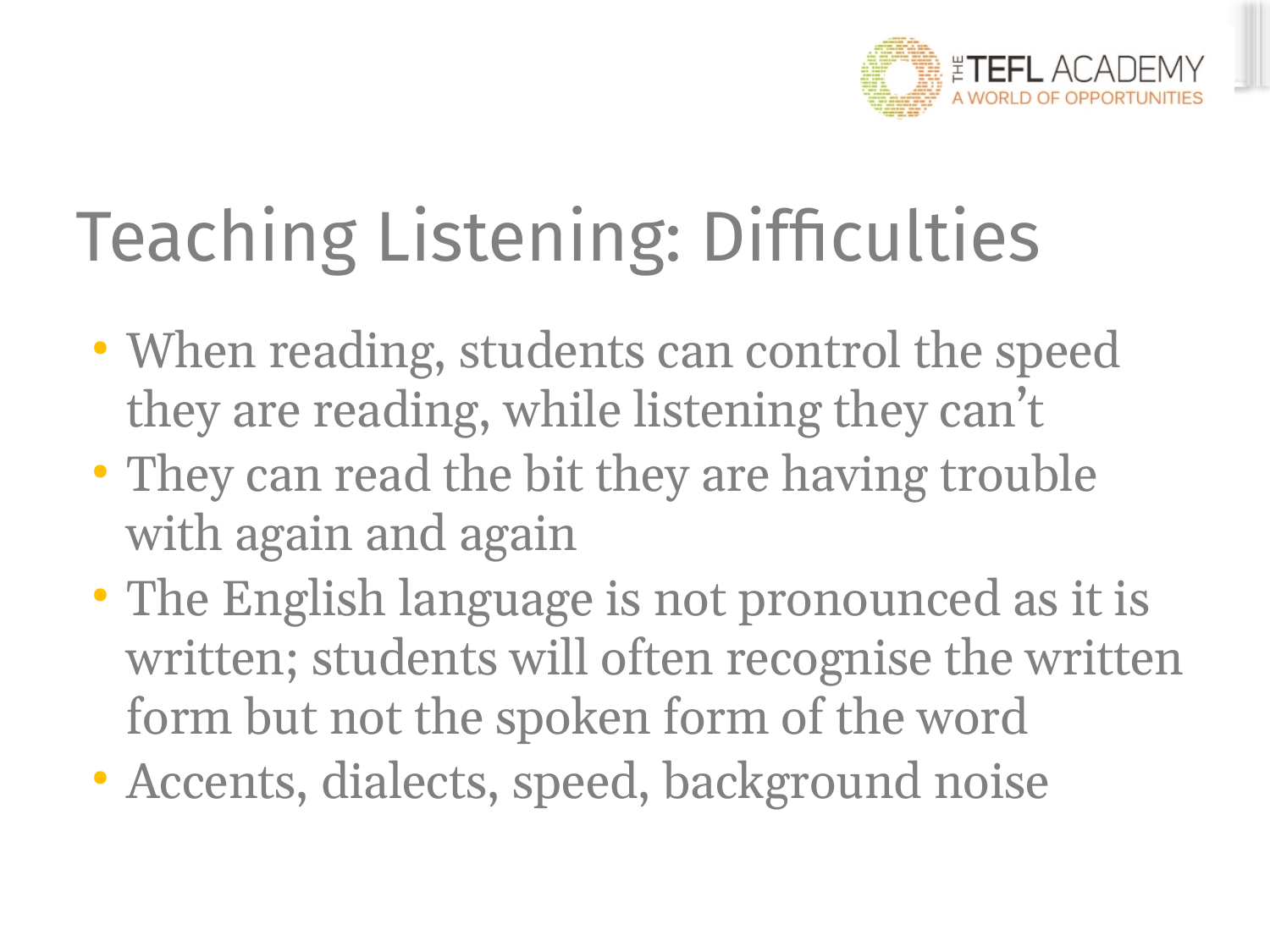

# Teaching Listening: Difficulties
When reading, students can control the speed they are reading, while listening they can’t
They can read the bit they are having trouble with again and again
The English language is not pronounced as it is written; students will often recognise the written form but not the spoken form of the word
Accents, dialects, speed, background noise